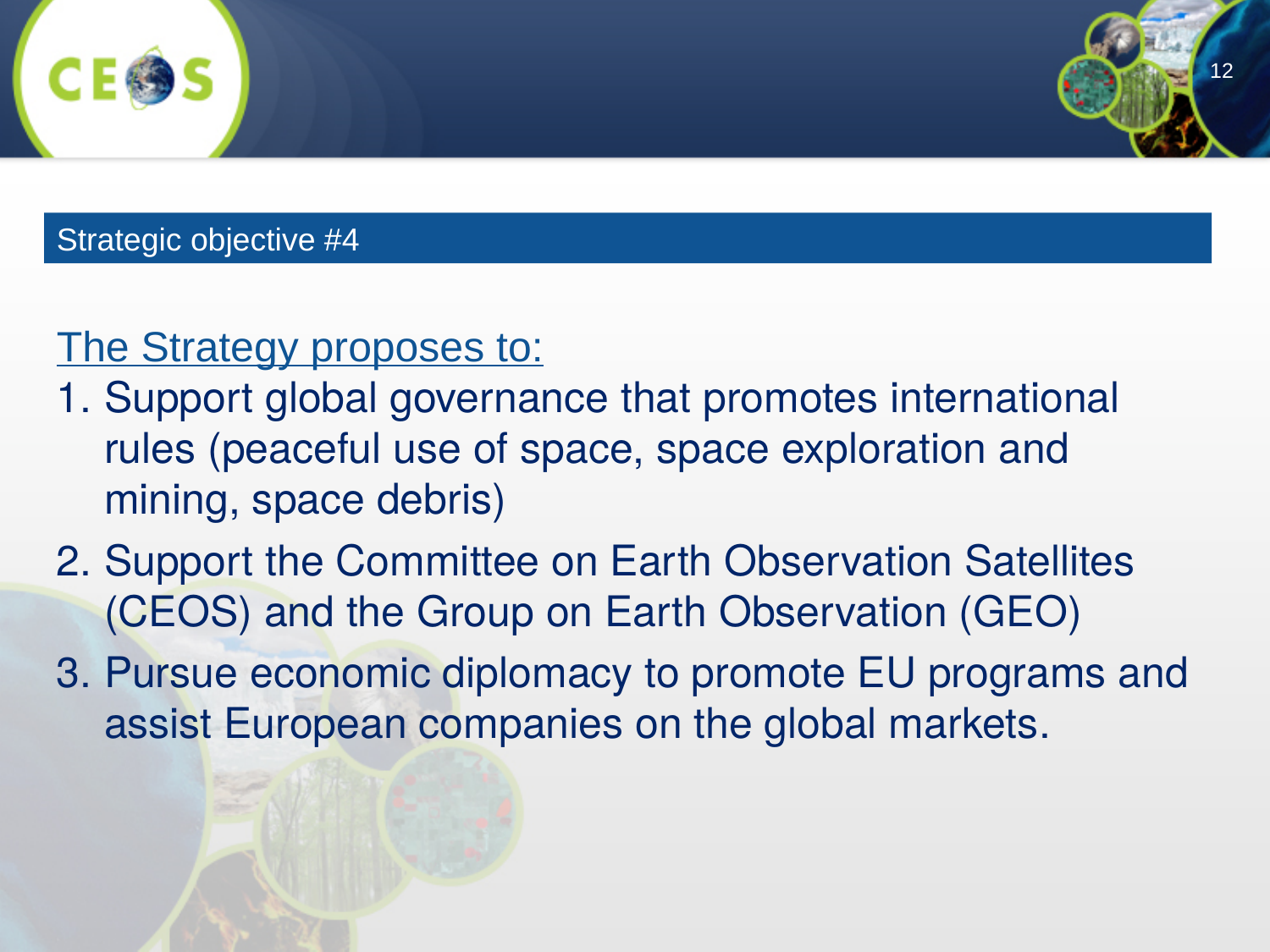

Strategic objective #4
The Strategy proposes to:
Support global governance that promotes international rules (peaceful use of space, space exploration and mining, space debris)
Support the Committee on Earth Observation Satellites (CEOS) and the Group on Earth Observation (GEO)
Pursue economic diplomacy to promote EU programs and assist European companies on the global markets.